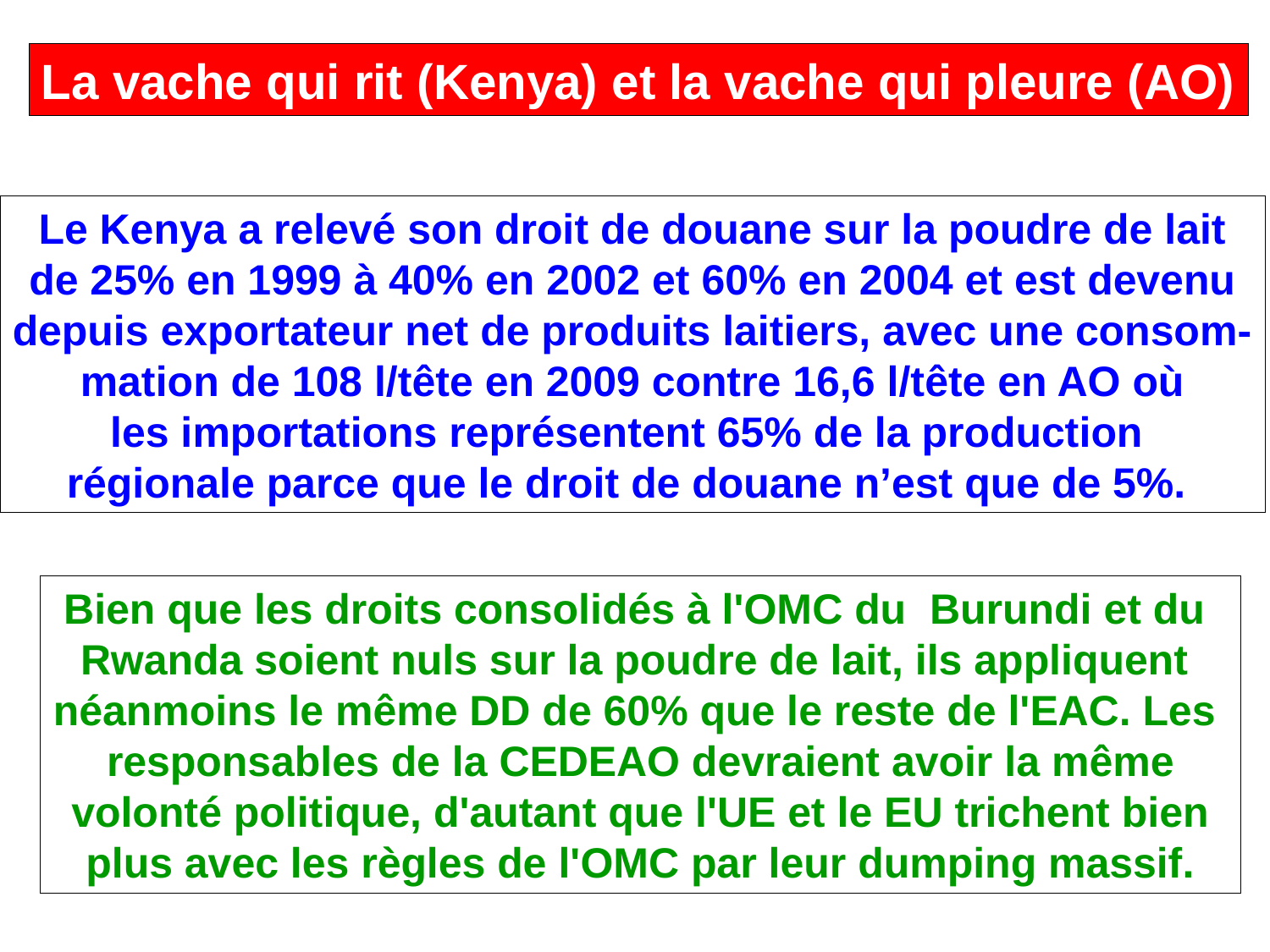

La vache qui rit (Kenya) et la vache qui pleure (AO)
Le Kenya a relevé son droit de douane sur la poudre de lait
de 25% en 1999 à 40% en 2002 et 60% en 2004 et est devenu
depuis exportateur net de produits laitiers, avec une consom-
mation de 108 l/tête en 2009 contre 16,6 l/tête en AO où
les importations représentent 65% de la production
régionale parce que le droit de douane n’est que de 5%.
Bien que les droits consolidés à l'OMC du  Burundi et du
Rwanda soient nuls sur la poudre de lait, ils appliquent
néanmoins le même DD de 60% que le reste de l'EAC. Les
responsables de la CEDEAO devraient avoir la même
volonté politique, d'autant que l'UE et le EU trichent bien
plus avec les règles de l'OMC par leur dumping massif.